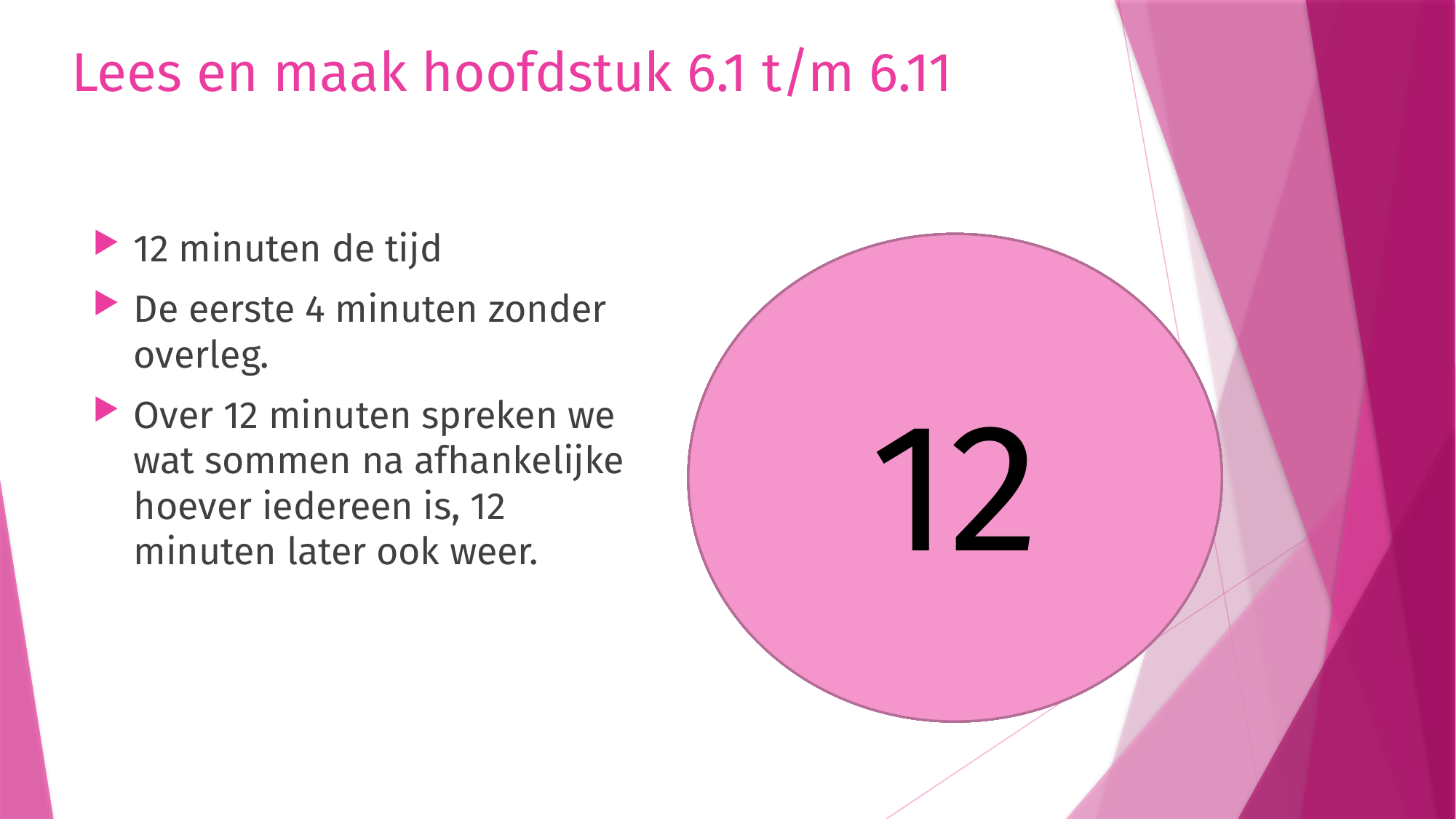

# Lees en maak hoofdstuk 6.1 t/m 6.11
12 minuten de tijd
De eerste 4 minuten zonder overleg.
Over 12 minuten spreken we wat sommen na afhankelijke hoever iedereen is, 12 minuten later ook weer.

10
11
12
8
9
5
6
7
4
3
1
2